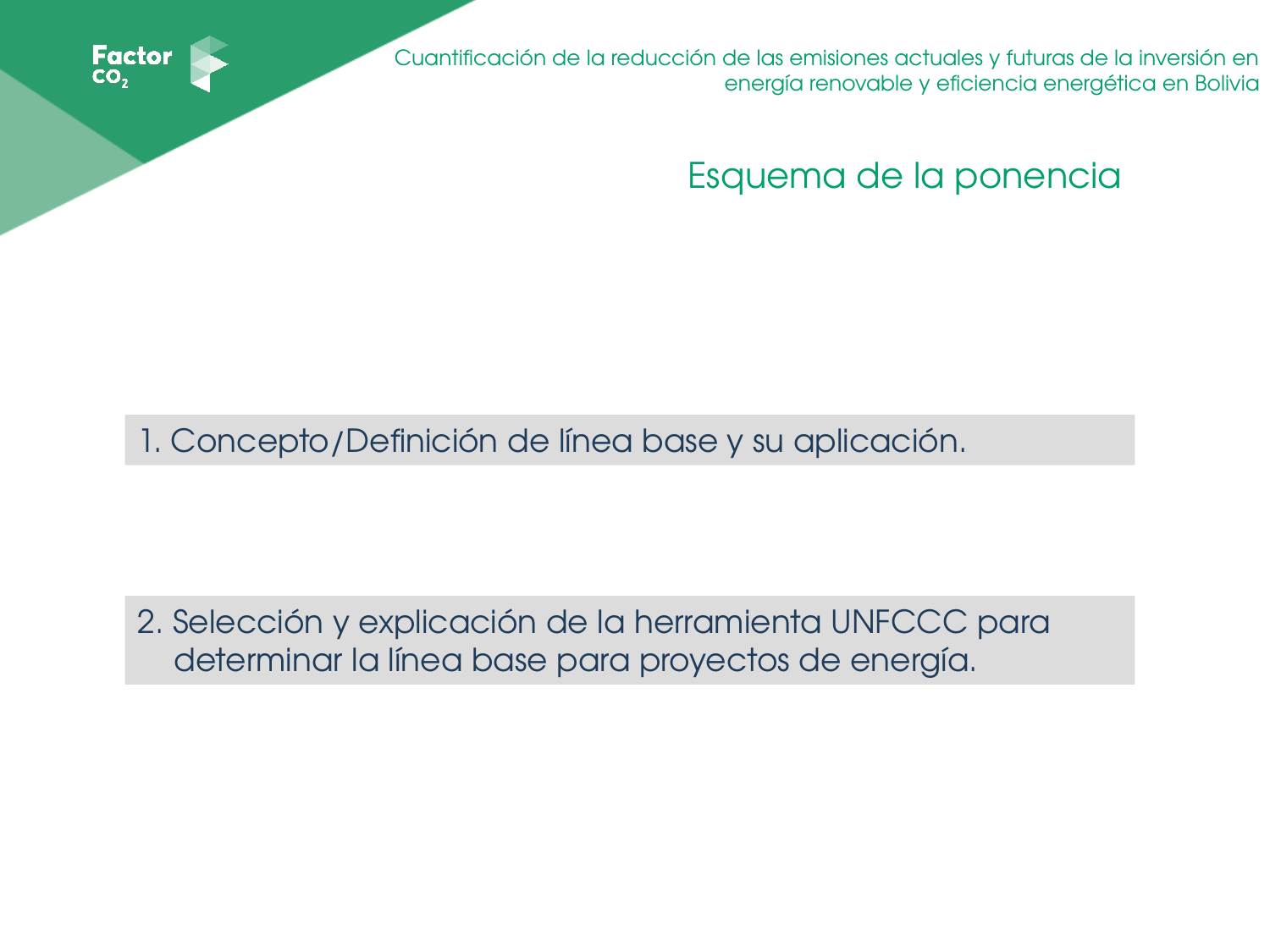

Esquema de la ponencia
1. Concepto/Definición de línea base y su aplicación.
2. Selección y explicación de la herramienta UNFCCC para determinar la línea base para proyectos de energía.